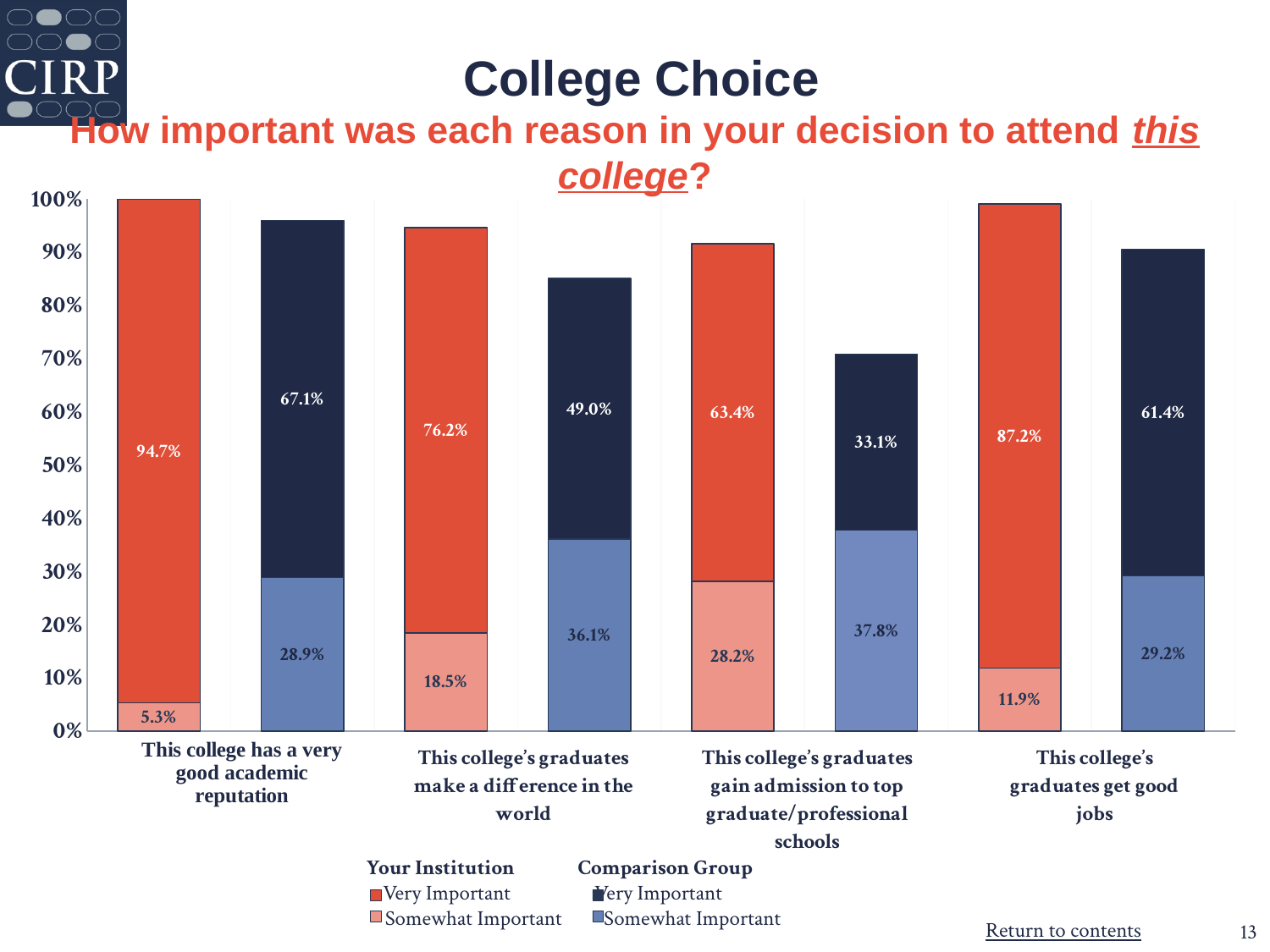

# College Choice How important was each reason in your decision to attend this college?

### Chart

| Category | Somewhat Important | Very Important |
|---|---|---|
| Your Institution | 0.053 | 0.947 |
| Comparison Group | 0.289 | 0.671 |
| Your Institution | 0.185 | 0.762 |
| Comparison Group | 0.361 | 0.49 |
| Your Institution | 0.282 | 0.634 |
| Comparison Group | 0.378 | 0.331 |
| Your Institution | 0.119 | 0.872 |
| Comparison Group | 0.292 | 0.614 |
 Your Institution               Comparison Group
     Very Important                  Very Important
     Somewhat Important         Somewhat Important
13